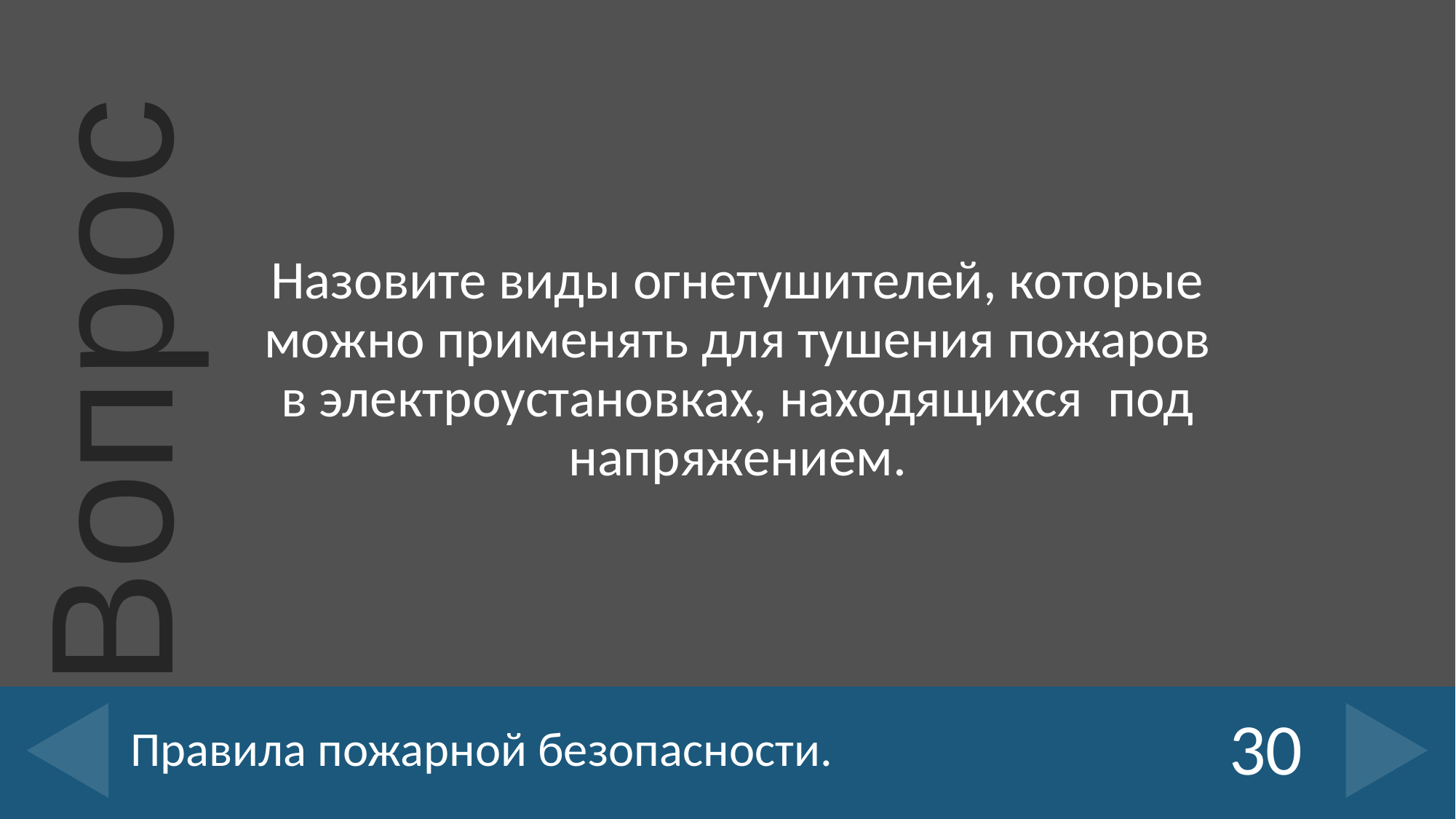

Назовите виды огнетушителей, которые можно применять для тушения пожаров в электроустановках, находящихся  под напряжением.
# Правила пожарной безопасности.
30